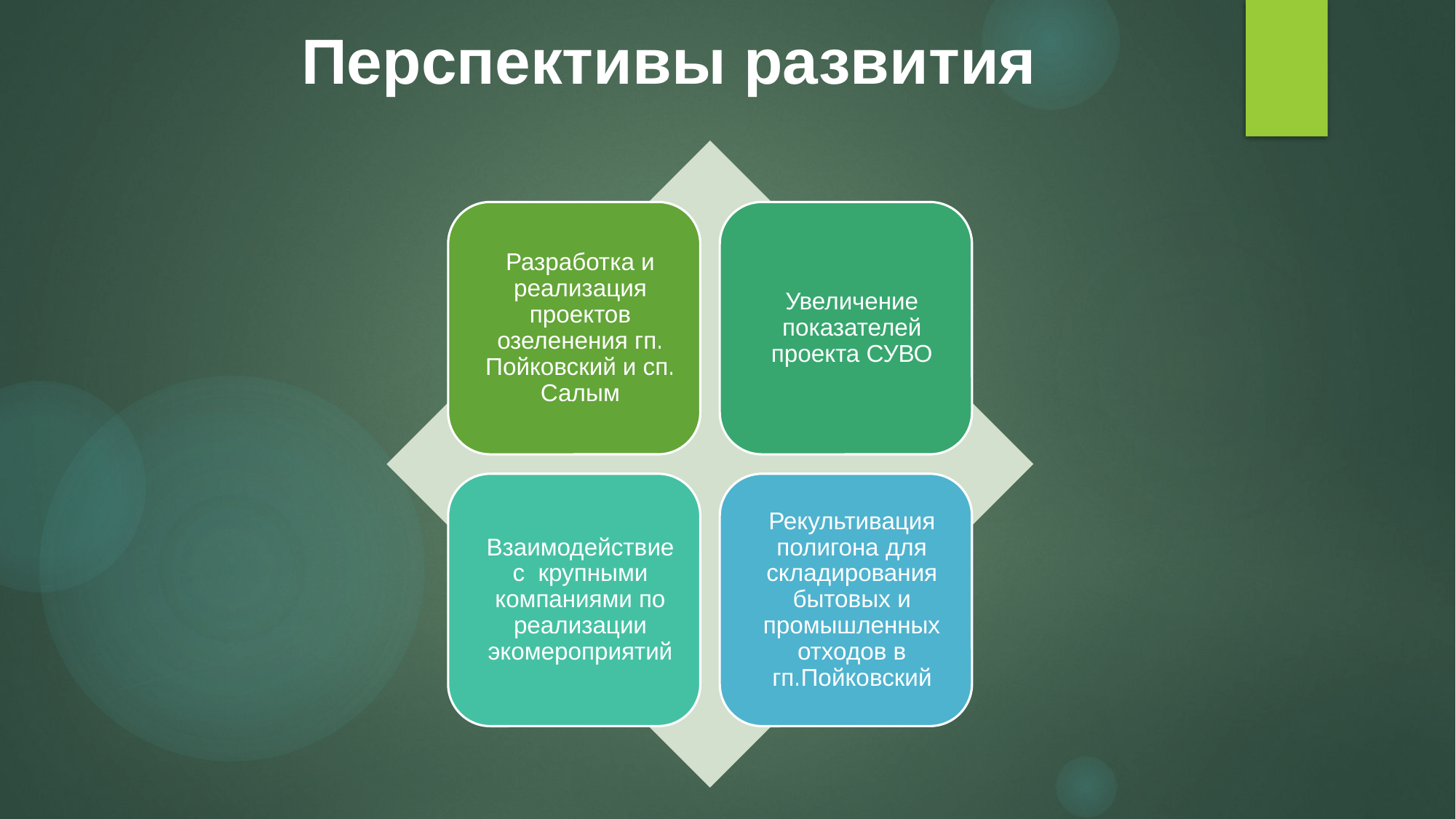

# Перспективы развития

Разработка и реализация проектов озеленения гп. Пойковский и сп. Салым
Увеличение показателей проекта СУВО
Взаимодействие с  крупными компаниями по реализации экомероприятий
Рекультивация полигона для складирования бытовых и промышленных отходов в гп.Пойковский